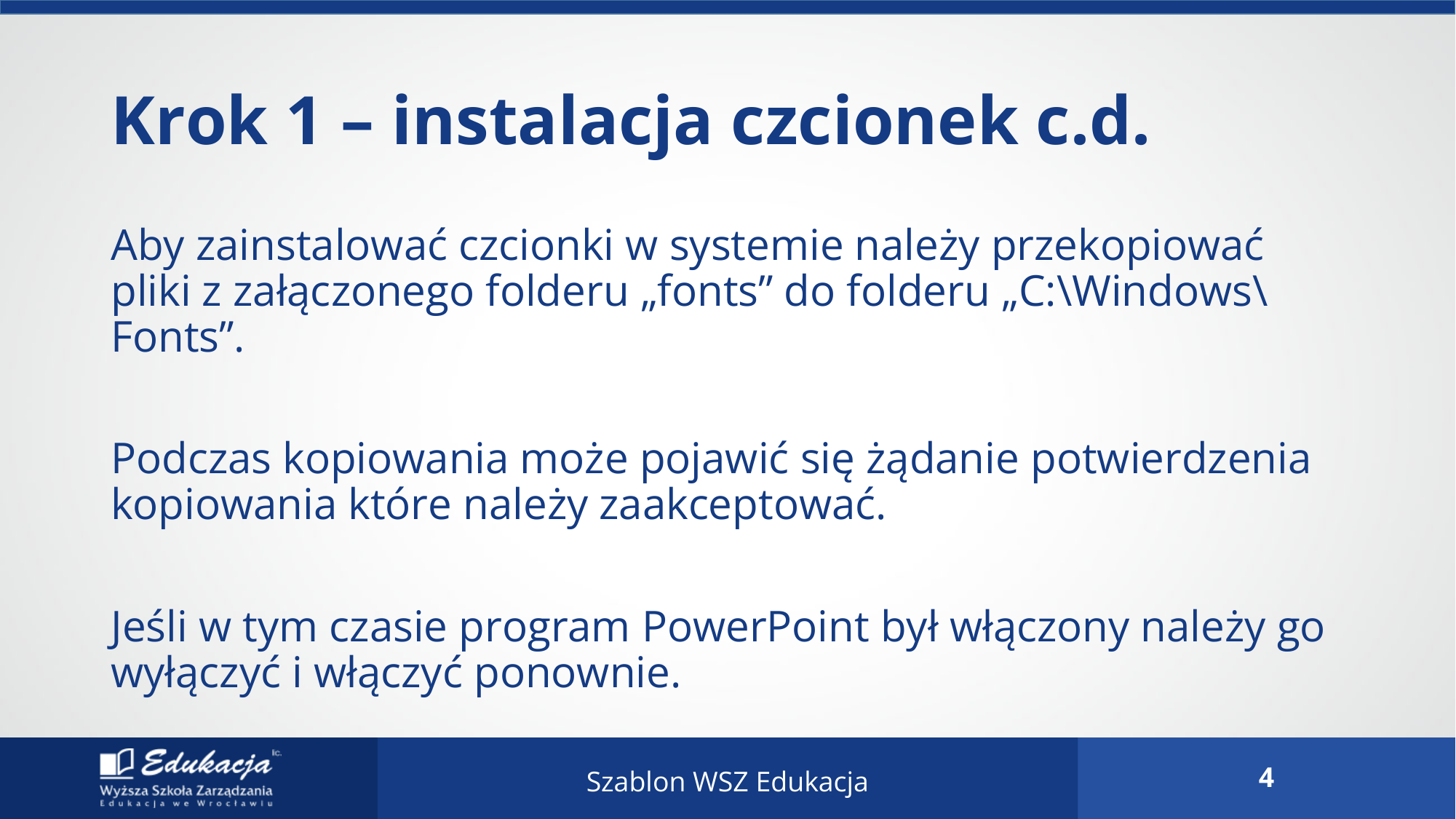

# Krok 1 – instalacja czcionek c.d.
Aby zainstalować czcionki w systemie należy przekopiować pliki z załączonego folderu „fonts” do folderu „C:\Windows\Fonts”.

Podczas kopiowania może pojawić się żądanie potwierdzenia kopiowania które należy zaakceptować.

Jeśli w tym czasie program PowerPoint był włączony należy go wyłączyć i włączyć ponownie.
Szablon WSZ Edukacja